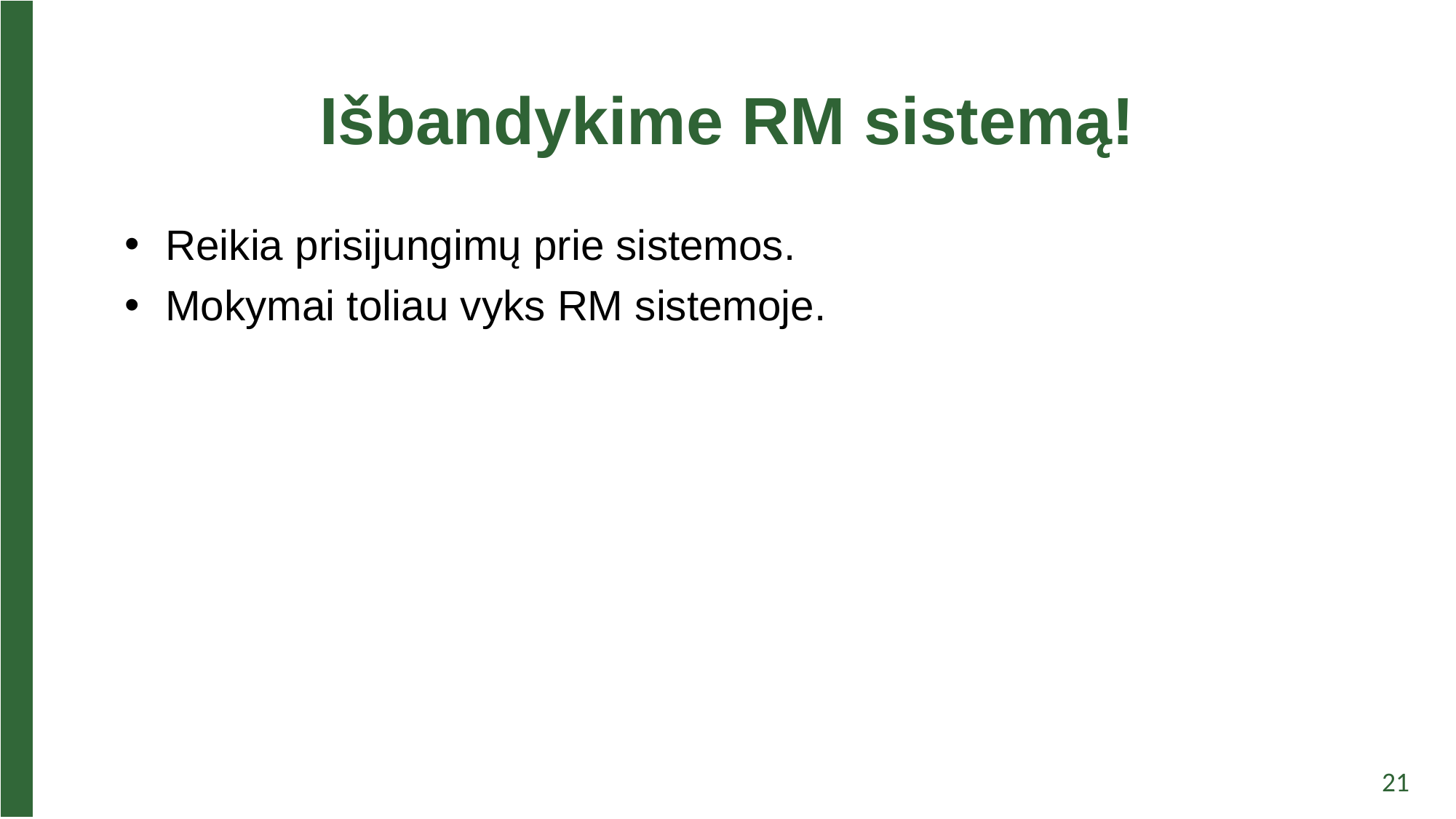

# Išbandykime RM sistemą!
Reikia prisijungimų prie sistemos.
Mokymai toliau vyks RM sistemoje.
21